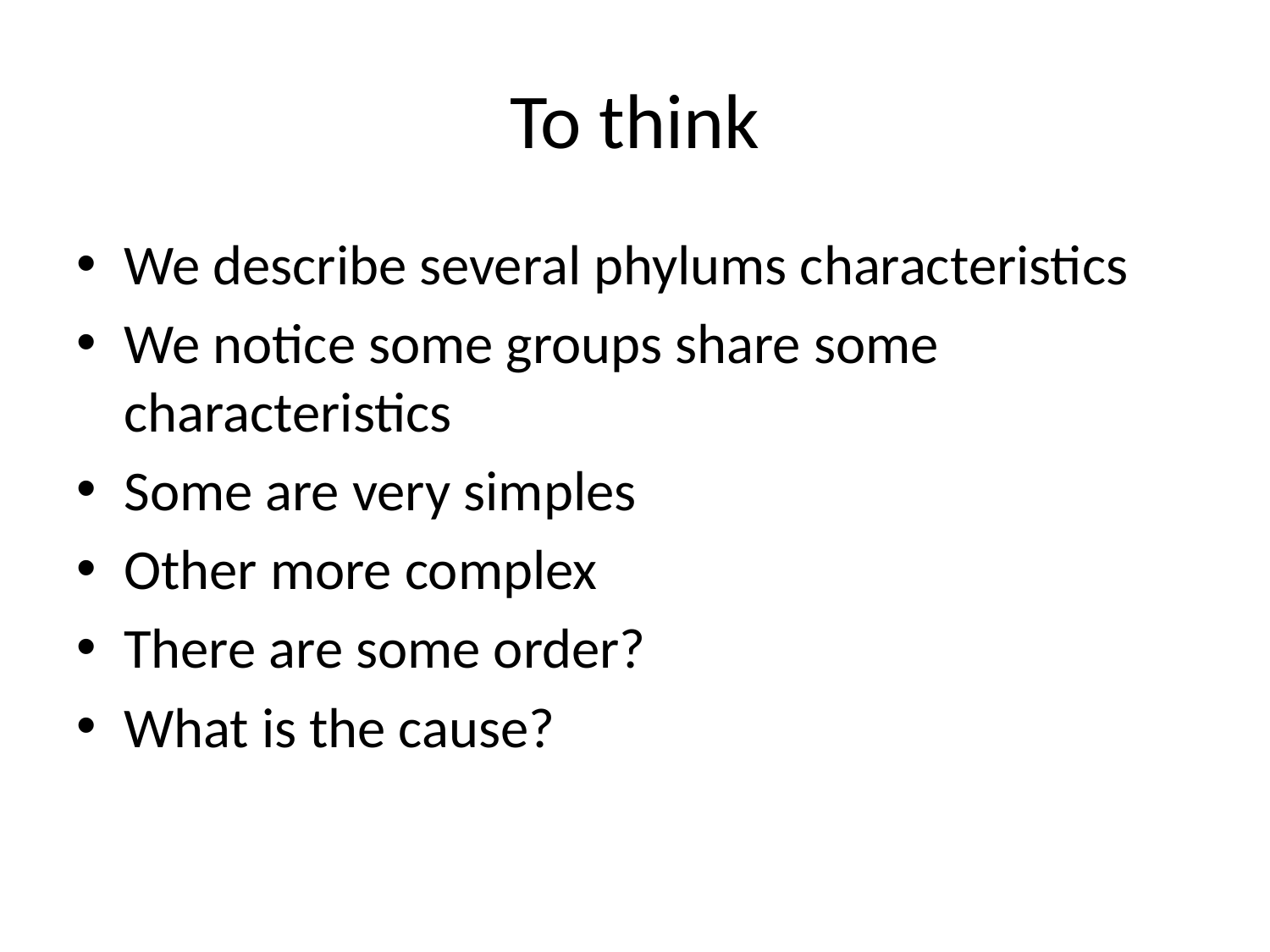

# To think
We describe several phylums characteristics
We notice some groups share some characteristics
Some are very simples
Other more complex
There are some order?
What is the cause?